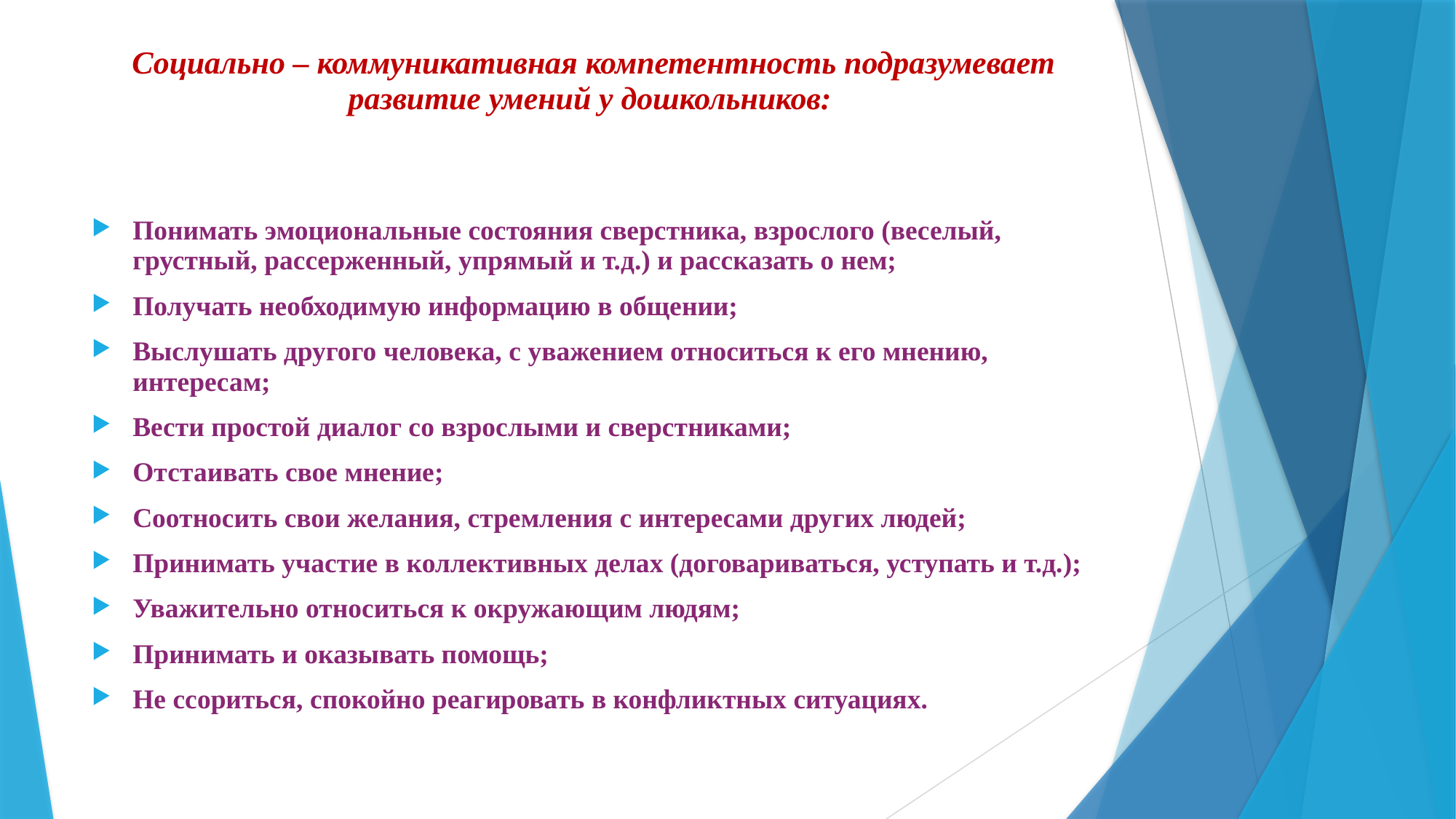

# Социально – коммуникативная компетентность подразумевает развитие умений у дошкольников:
Понимать эмоциональные состояния сверстника, взрослого (веселый, грустный, рассерженный, упрямый и т.д.) и рассказать о нем;
Получать необходимую информацию в общении;
Выслушать другого человека, с уважением относиться к его мнению, интересам;
Вести простой диалог со взрослыми и сверстниками;
Отстаивать свое мнение;
Соотносить свои желания, стремления с интересами других людей;
Принимать участие в коллективных делах (договариваться, уступать и т.д.);
Уважительно относиться к окружающим людям;
Принимать и оказывать помощь;
Не ссориться, спокойно реагировать в конфликтных ситуациях.